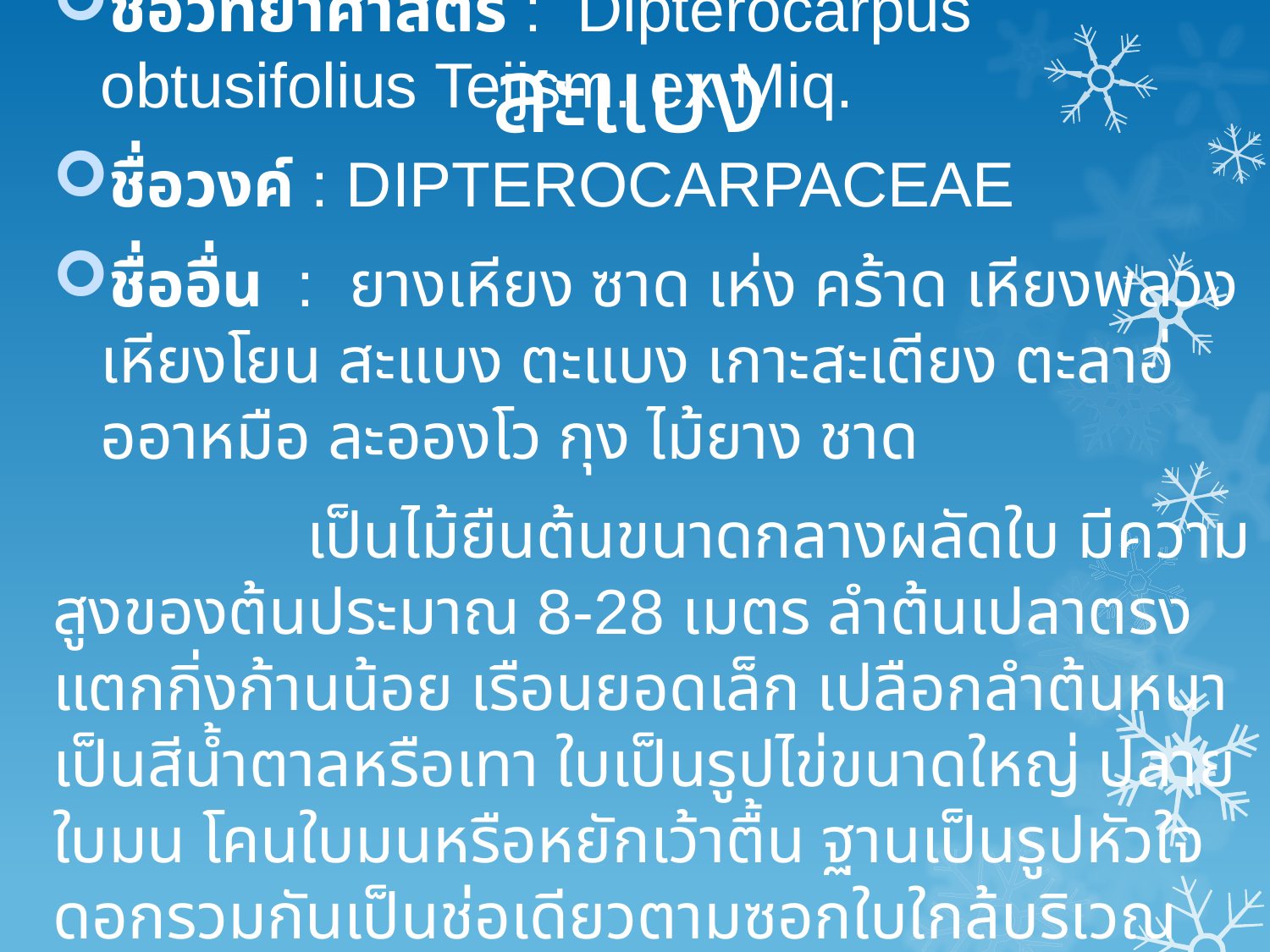

# สะแบง
ชื่อวิทยาศาสตร์ :  Dipterocarpus obtusifolius Teijsm. ex Miq.
ชื่อวงค์ : DIPTEROCARPACEAE
ชื่ออื่น  :  ยางเหียง ซาด เห่ง คร้าด เหียงพลวง เหียงโยน สะแบง ตะแบง เกาะสะเตียง ตะลาอ่ออาหมือ ละอองโว กุง ไม้ยาง ชาด
		เป็นไม้ยืนต้นขนาดกลางผลัดใบ มีความสูงของต้นประมาณ 8-28 เมตร ลำต้นเปลาตรง แตกกิ่งก้านน้อย เรือนยอดเล็ก เปลือกลำต้นหนาเป็นสีน้ำตาลหรือเทา ใบเป็นรูปไข่ขนาดใหญ่ ปลายใบมน โคนใบมนหรือหยักเว้าตื้น ฐานเป็นรูปหัวใจ ดอกรวมกันเป็นช่อเดียวตามซอกใบใกล้บริเวณปลายกิ่ง กลุ่มละประมาณ 3-7 ดอก ดอกมีขนาดประมาณ 3.5-5 เซนติเมตร